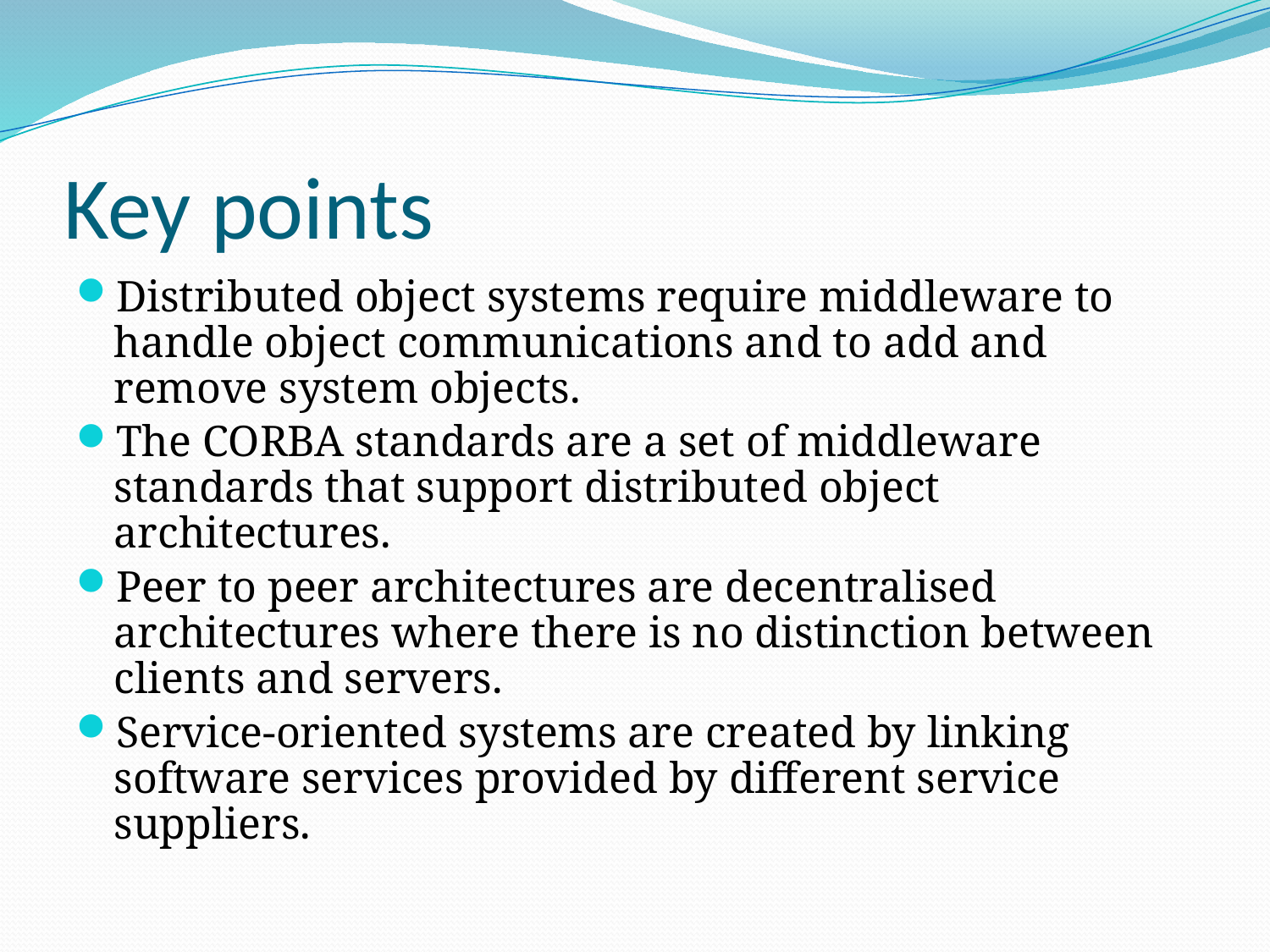

# Key points
Distributed object systems require middleware to handle object communications and to add and remove system objects.
The CORBA standards are a set of middleware standards that support distributed object architectures.
Peer to peer architectures are decentralised architectures where there is no distinction between clients and servers.
Service-oriented systems are created by linking software services provided by different service suppliers.